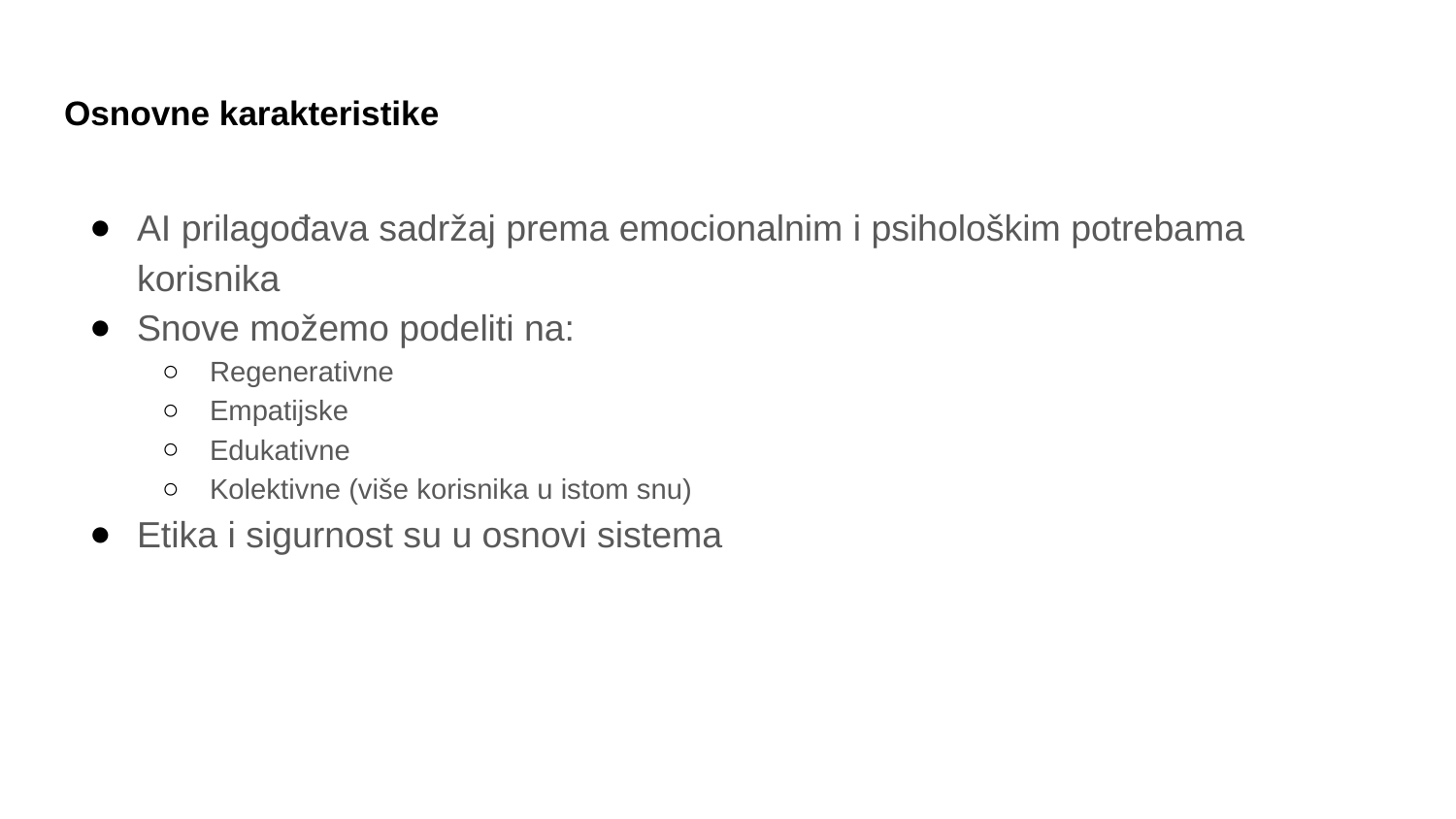

# Osnovne karakteristike

AI prilagođava sadržaj prema emocionalnim i psihološkim potrebama korisnika
Snove možemo podeliti na:
Regenerativne
Empatijske
Edukativne
Kolektivne (više korisnika u istom snu)
Etika i sigurnost su u osnovi sistema